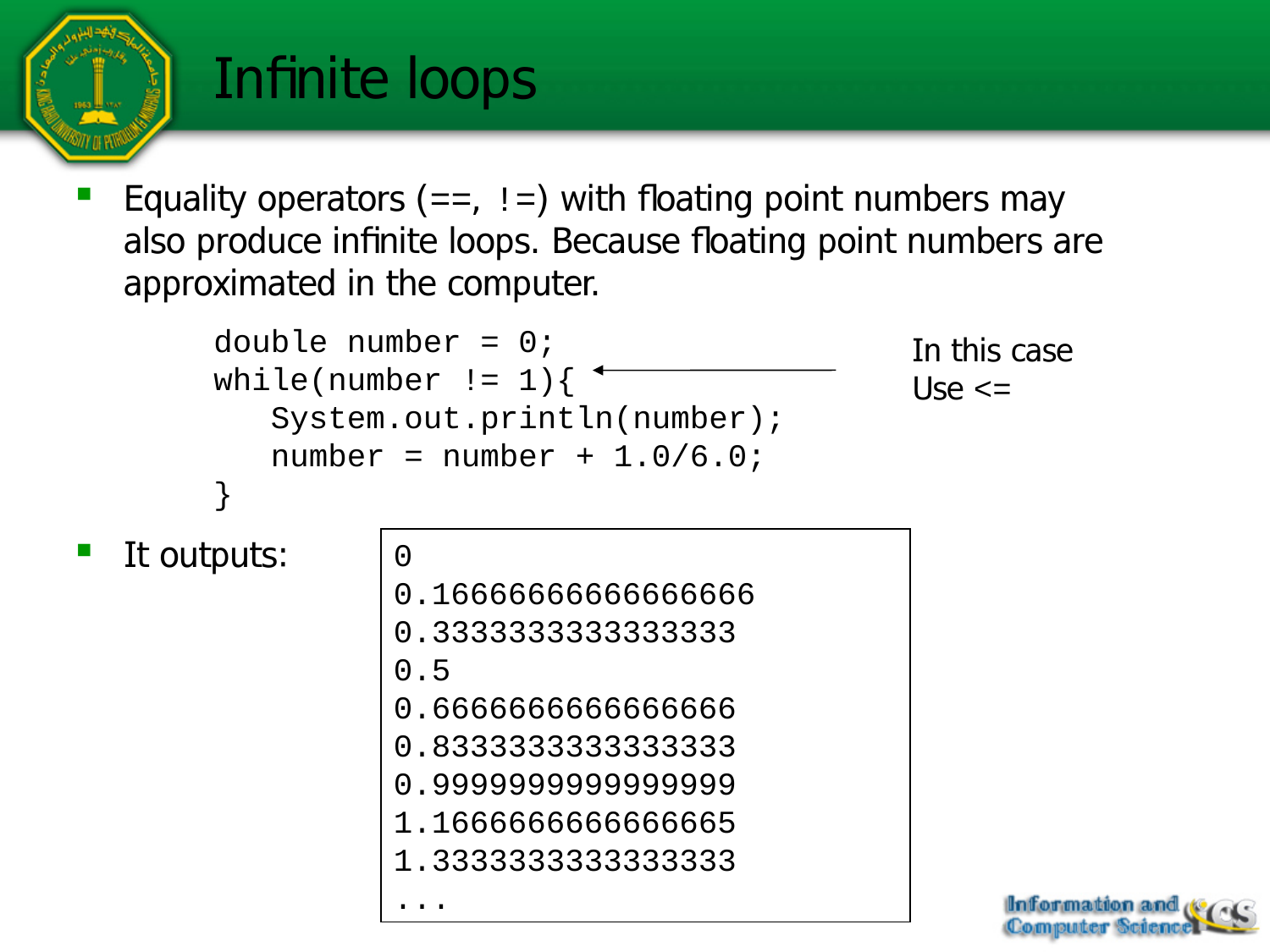

# Infinite loops
Equality operators (==, !=) with floating point numbers may also produce infinite loops. Because floating point numbers are approximated in the computer.

It outputs:
double number = 0;
while(number != 1){
   System.out.println(number);
   number = number + 1.0/6.0;
}
In this case Use <=

0
0.16666666666666666
0.3333333333333333
0.5
0.6666666666666666
0.8333333333333333
0.9999999999999999
1.1666666666666665
1.3333333333333333
...